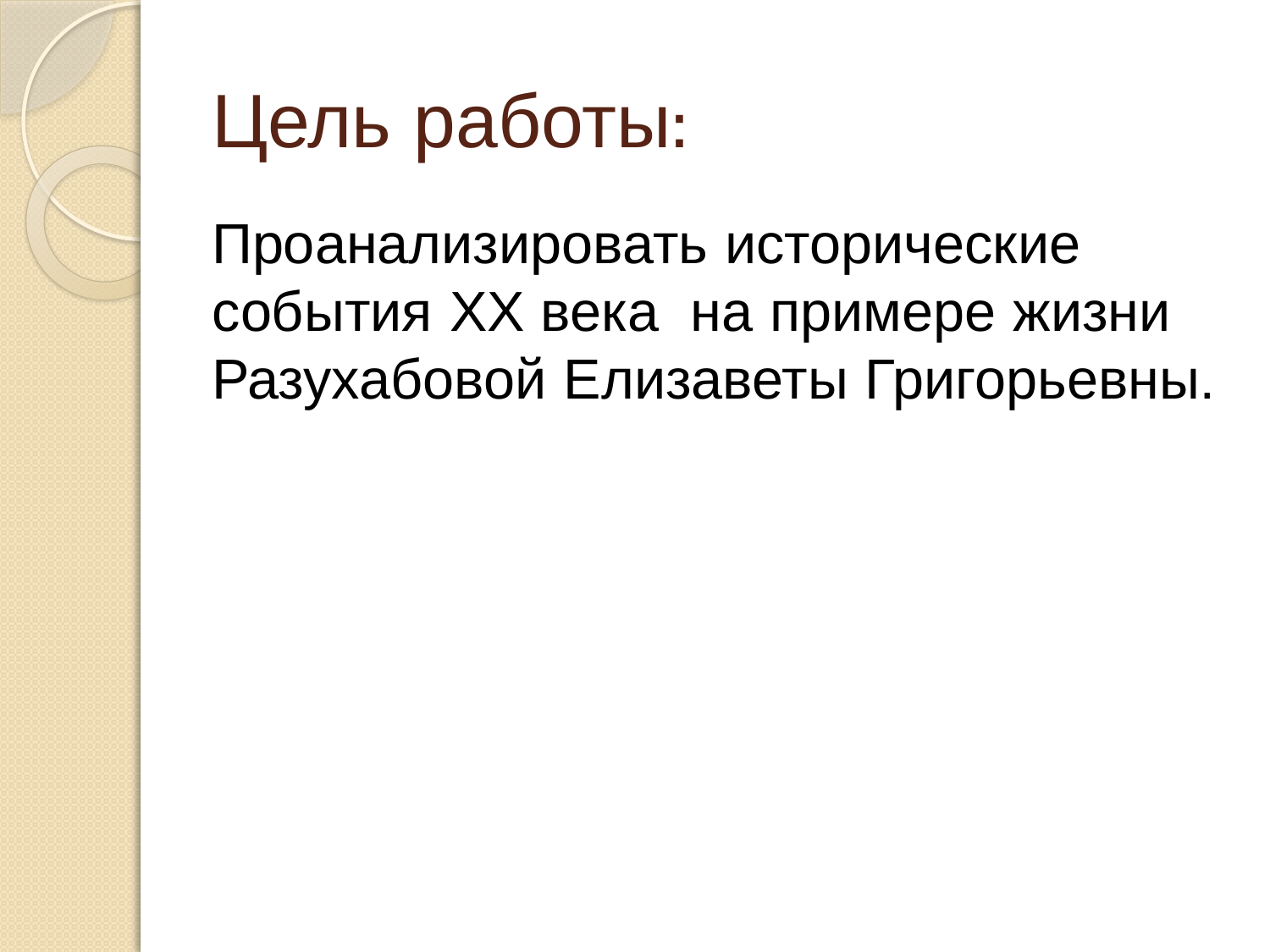

# Цель работы:
Проанализировать исторические события ХХ века  на примере жизни Разухабовой Елизаветы Григорьевны.